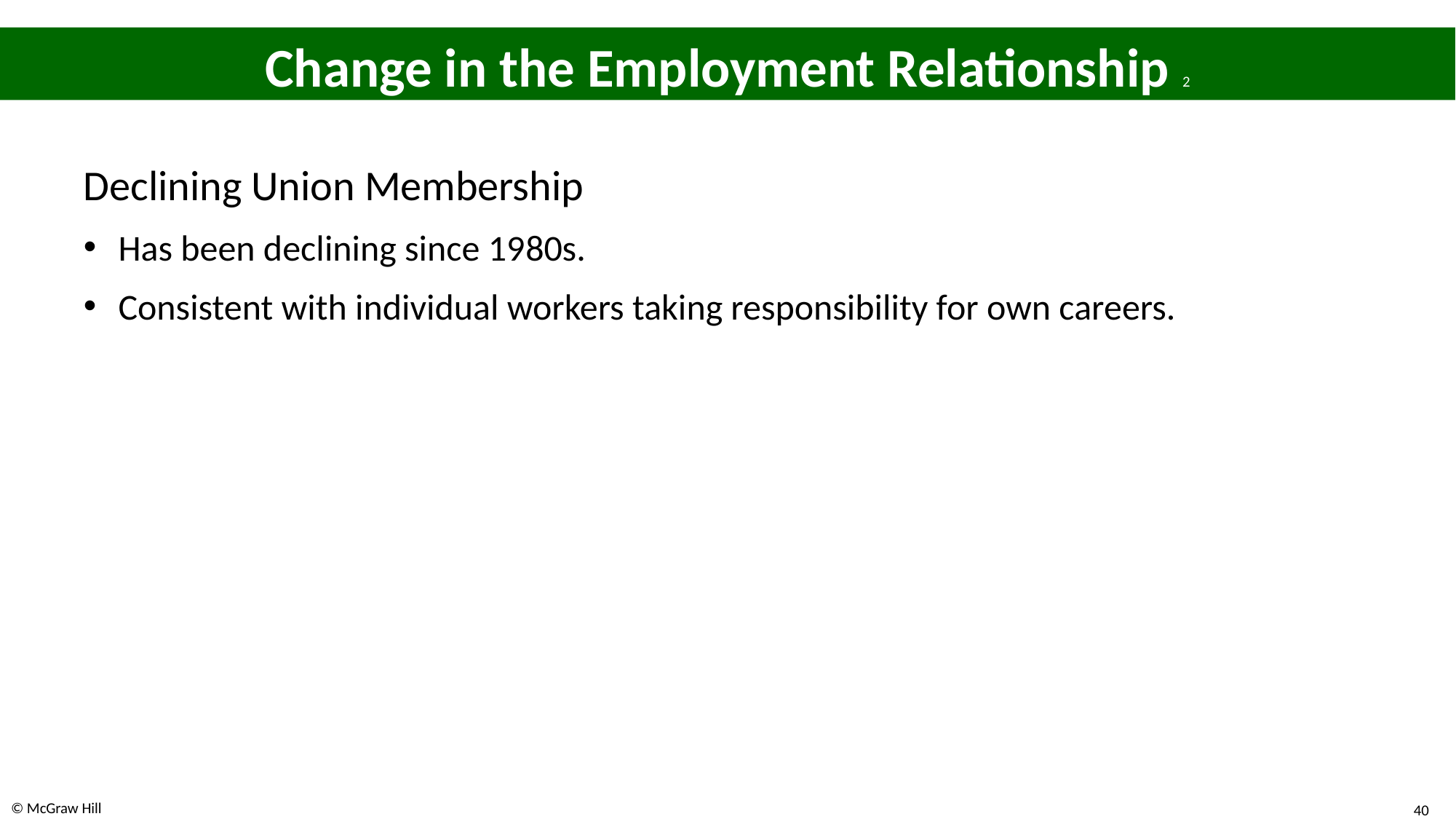

# Change in the Employment Relationship 2
Declining Union Membership
Has been declining since 19 80s.
Consistent with individual workers taking responsibility for own careers.